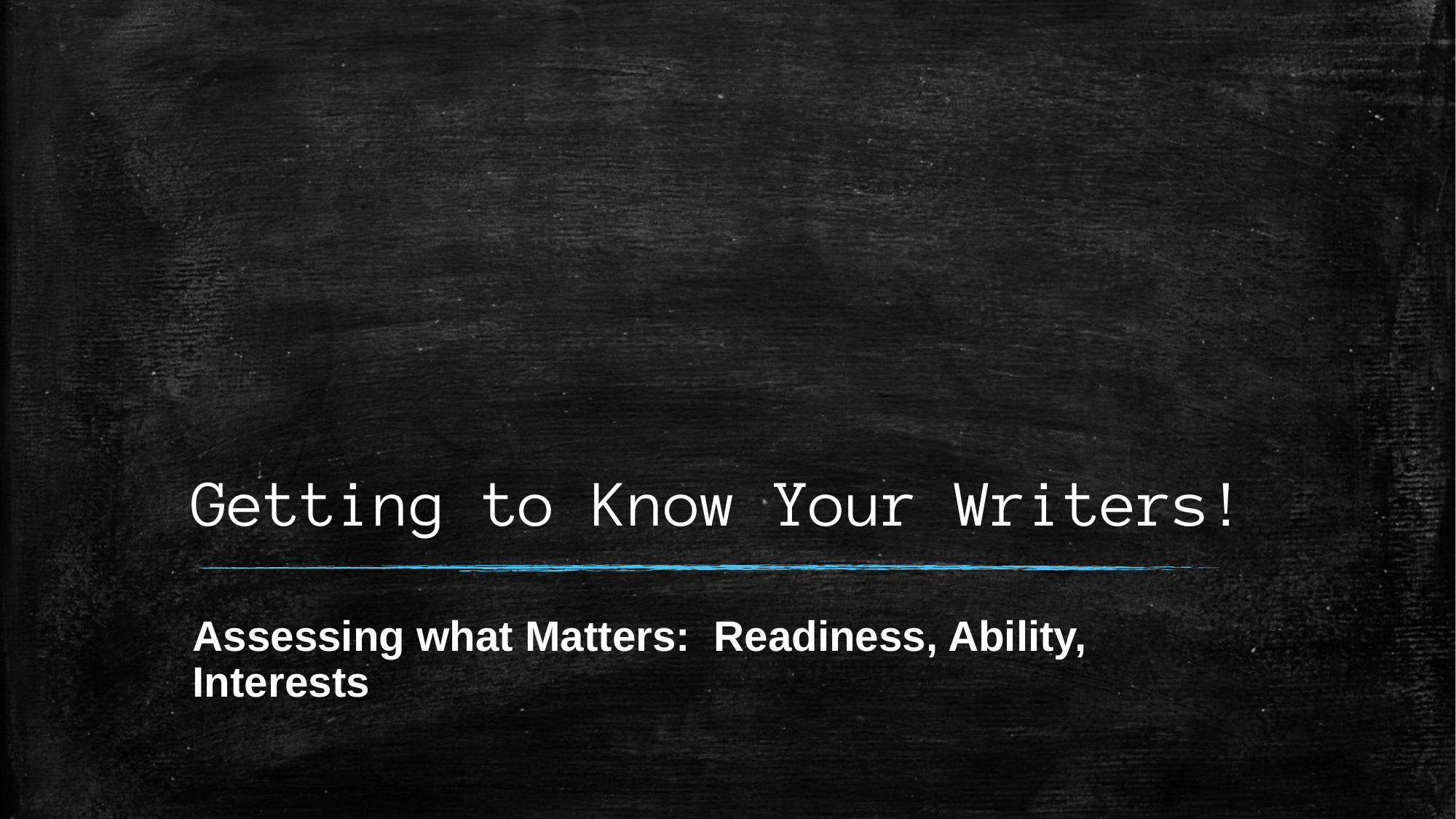

# Getting to Know Your Writers!
Assessing what Matters:  Readiness, Ability, Interests